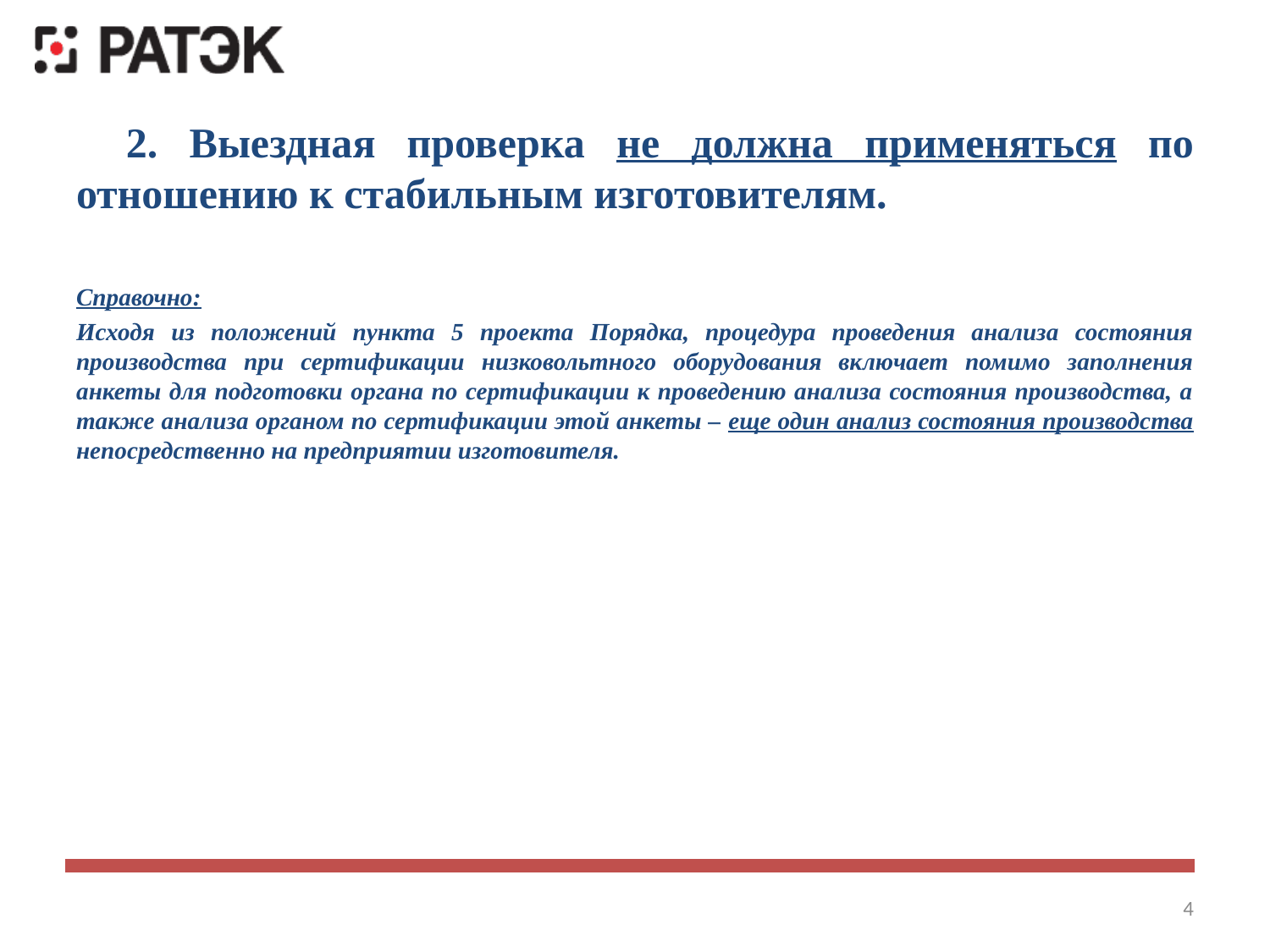

2. Выездная проверка не должна применяться по отношению к стабильным изготовителям.

Справочно:
Исходя из положений пункта 5 проекта Порядка, процедура проведения анализа состояния производства при сертификации низковольтного оборудования включает помимо заполнения анкеты для подготовки органа по сертификации к проведению анализа состояния производства, а также анализа органом по сертификации этой анкеты – еще один анализ состояния производства непосредственно на предприятии изготовителя.
4